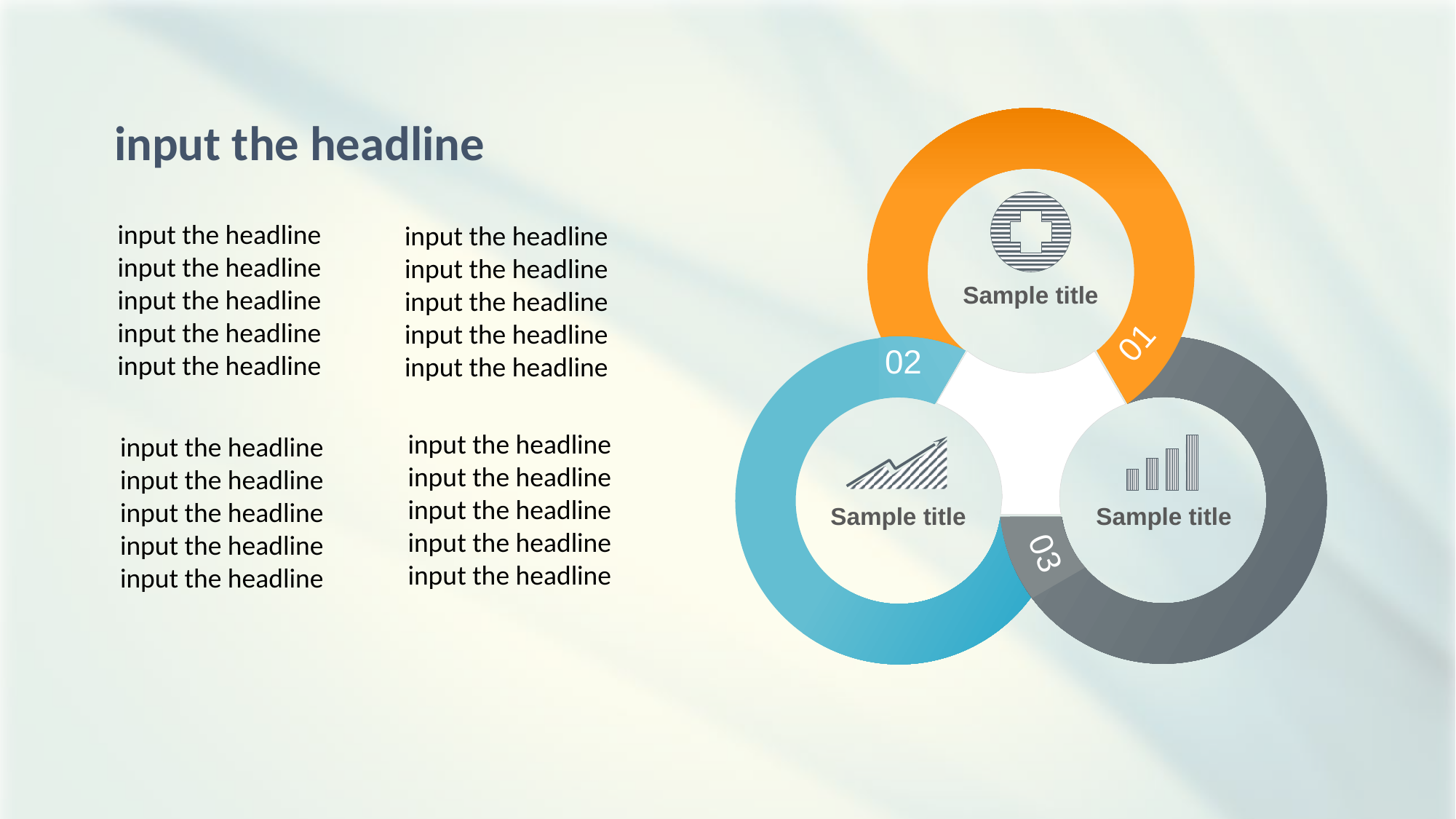

input the headline

Sample title
01

02

Sample title
Sample title

03
03
input the headline
input the headline
input the headline
input the headline
input the headline
input the headline
input the headline
input the headline
input the headline
input the headline
input the headline
input the headline
input the headline
input the headline
input the headline
input the headline
input the headline
input the headline
input the headline
input the headline